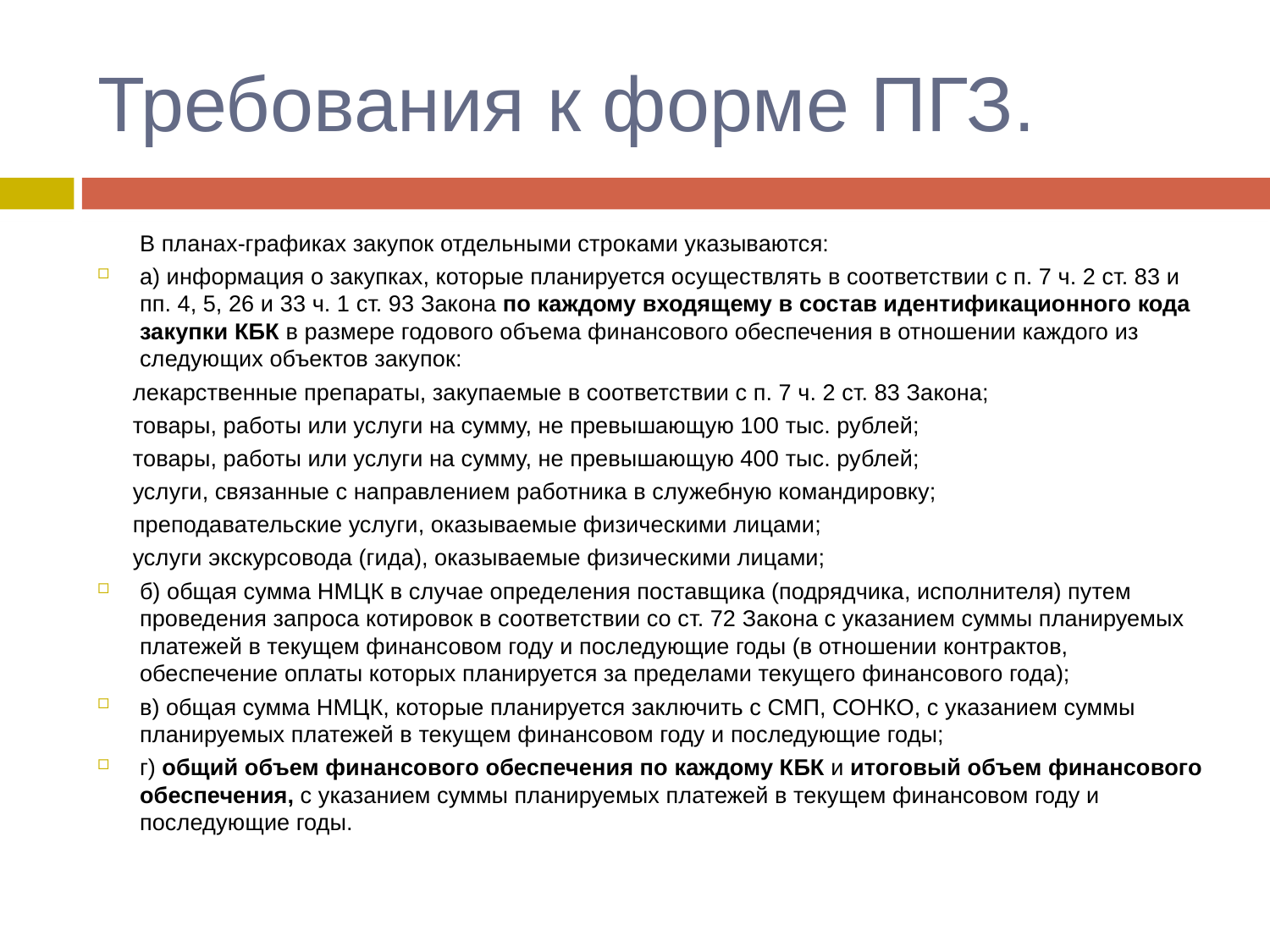

# Требования к форме ПГЗ.
	В планах-графиках закупок отдельными строками указываются:
а) информация о закупках, которые планируется осуществлять в соответствии с п. 7 ч. 2 ст. 83 и пп. 4, 5, 26 и 33 ч. 1 ст. 93 Закона по каждому входящему в состав идентификационного кода закупки КБК в размере годового объема финансового обеспечения в отношении каждого из следующих объектов закупок:
лекарственные препараты, закупаемые в соответствии с п. 7 ч. 2 ст. 83 Закона;
товары, работы или услуги на сумму, не превышающую 100 тыс. рублей;
товары, работы или услуги на сумму, не превышающую 400 тыс. рублей;
услуги, связанные с направлением работника в служебную командировку;
преподавательские услуги, оказываемые физическими лицами;
услуги экскурсовода (гида), оказываемые физическими лицами;
б) общая сумма НМЦК в случае определения поставщика (подрядчика, исполнителя) путем проведения запроса котировок в соответствии со ст. 72 Закона с указанием суммы планируемых платежей в текущем финансовом году и последующие годы (в отношении контрактов, обеспечение оплаты которых планируется за пределами текущего финансового года);
в) общая сумма НМЦК, которые планируется заключить с СМП, СОНКО, с указанием суммы планируемых платежей в текущем финансовом году и последующие годы;
г) общий объем финансового обеспечения по каждому КБК и итоговый объем финансового обеспечения, с указанием суммы планируемых платежей в текущем финансовом году и последующие годы.